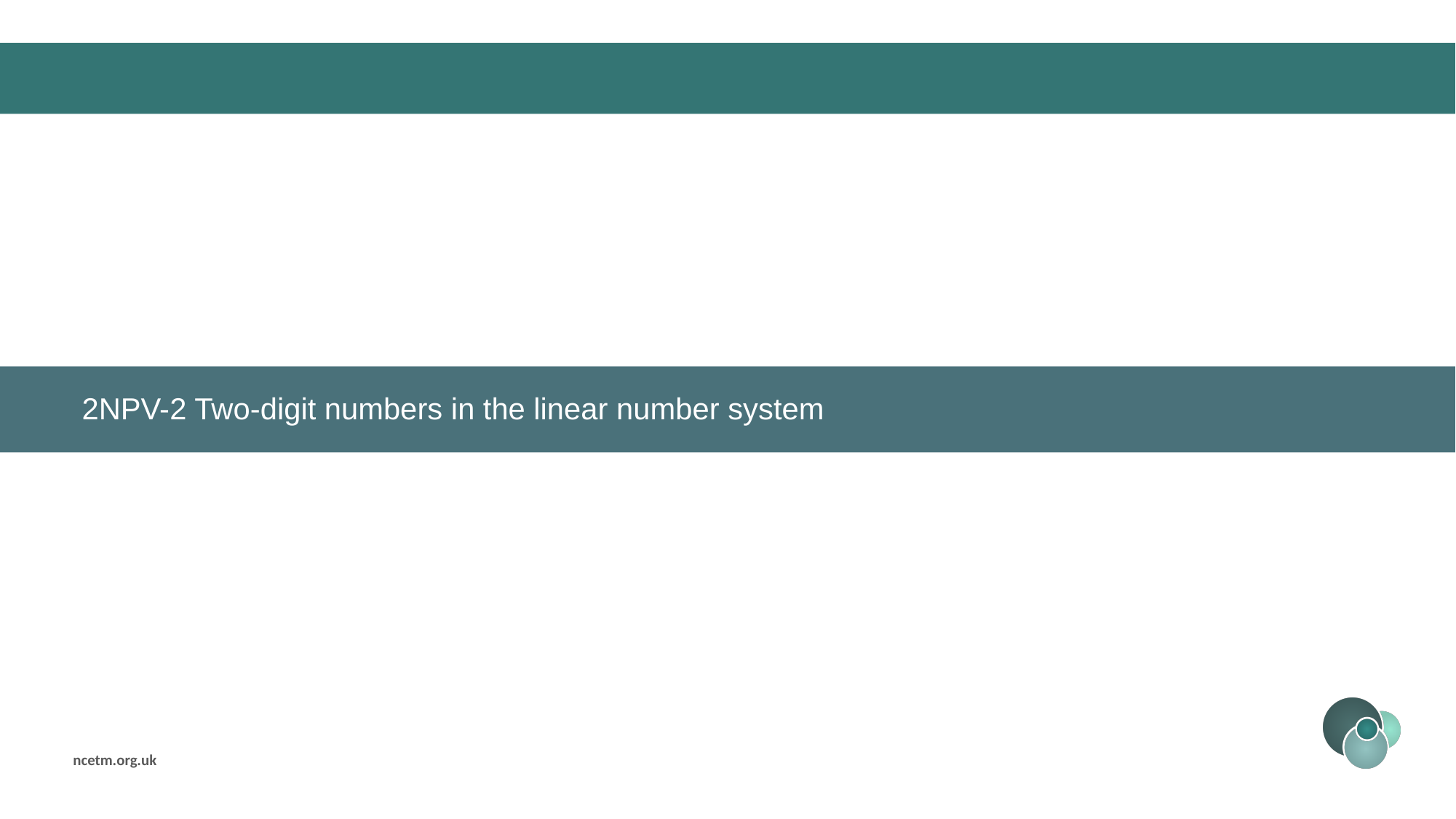

2NPV-2 Two-digit numbers in the linear number system